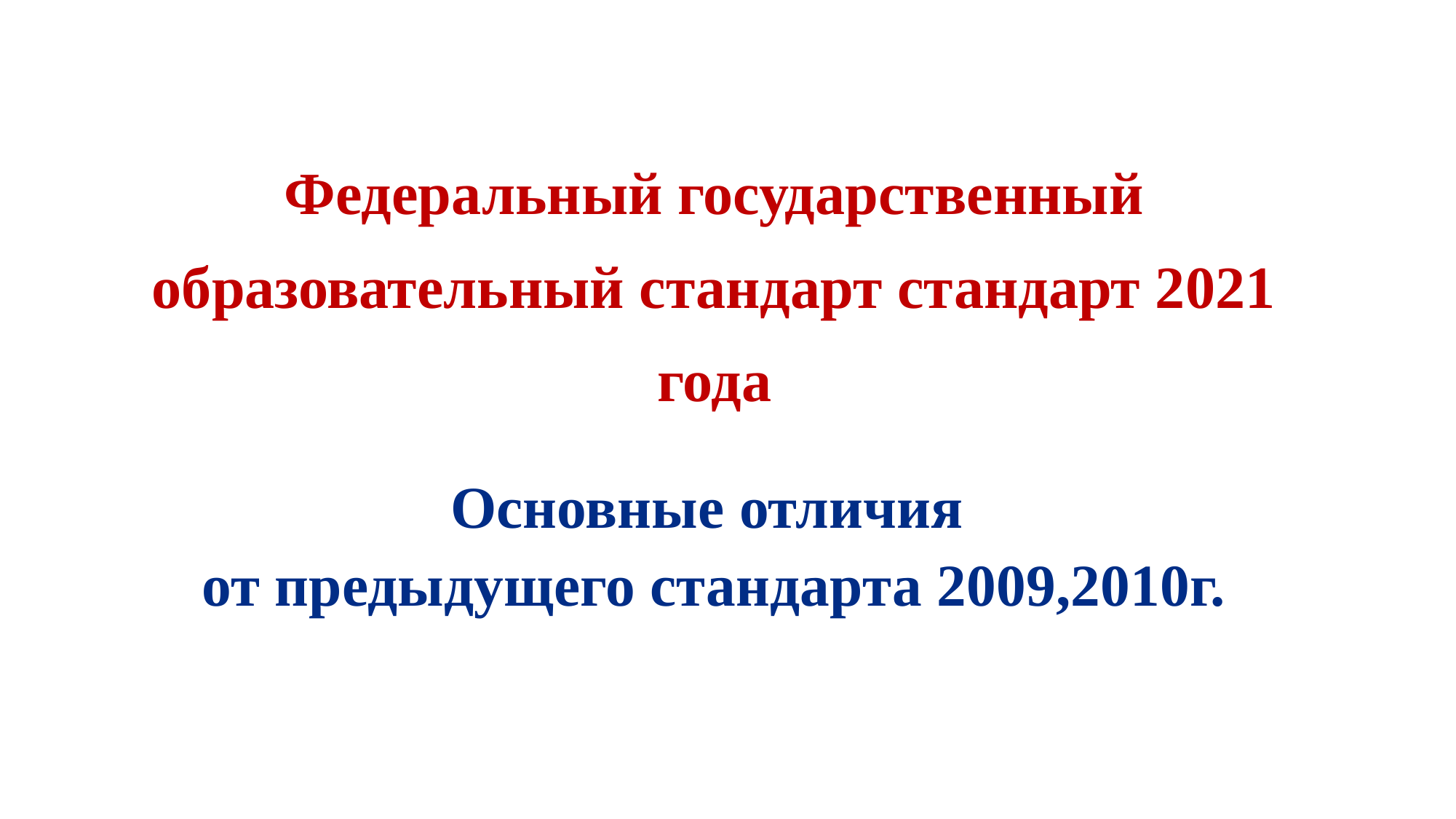

# Федеральный государственный образовательный стандарт стандарт 2021 года
Основные отличия
от предыдущего стандарта 2009,2010г.